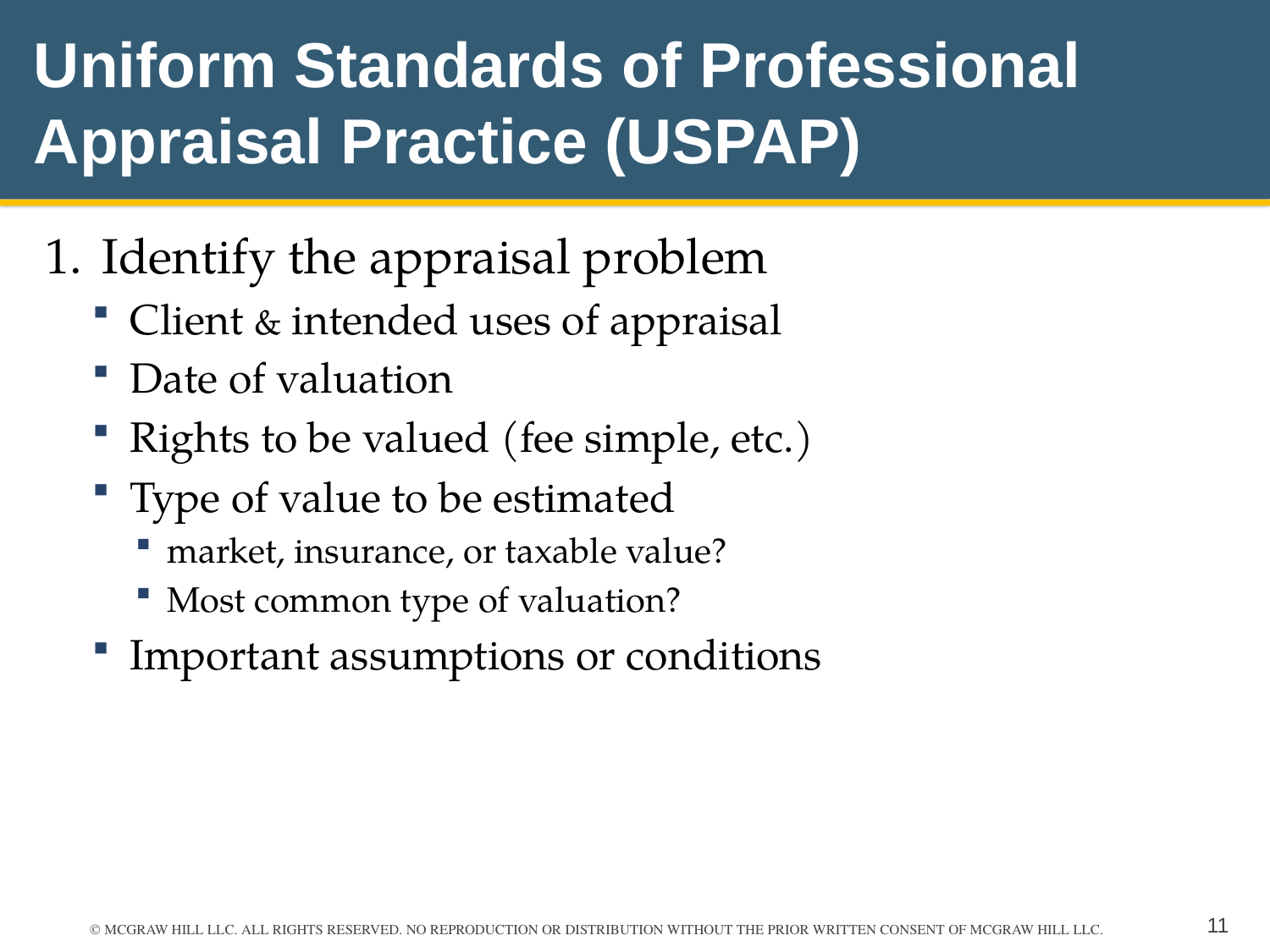

# Uniform Standards of Professional Appraisal Practice (USPAP)
1.	 Identify the appraisal problem
Client & intended uses of appraisal
Date of valuation
Rights to be valued (fee simple, etc.)
Type of value to be estimated
market, insurance, or taxable value?
Most common type of valuation?
Important assumptions or conditions
© MCGRAW HILL LLC. ALL RIGHTS RESERVED. NO REPRODUCTION OR DISTRIBUTION WITHOUT THE PRIOR WRITTEN CONSENT OF MCGRAW HILL LLC.
11